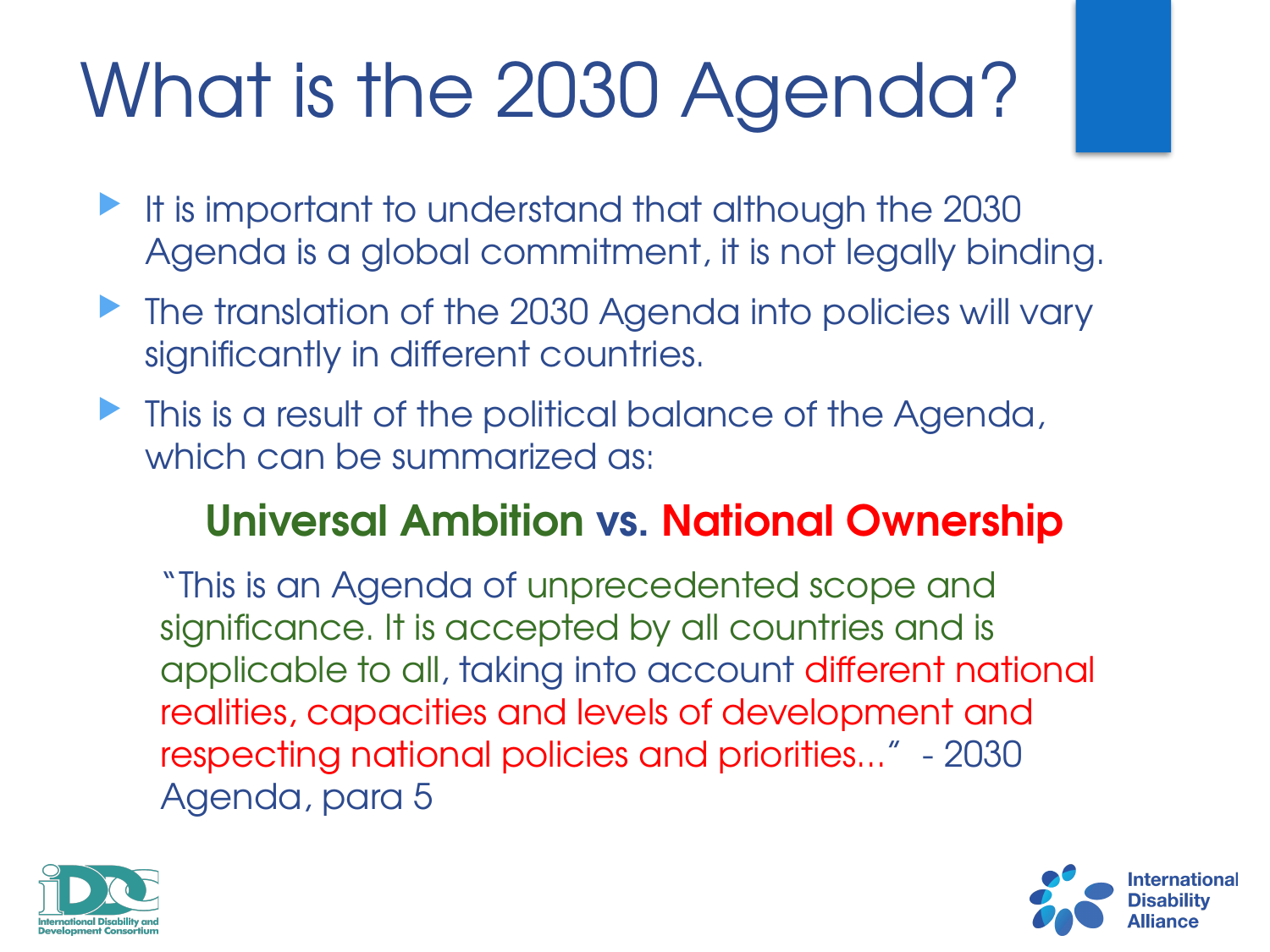

What is the 2030 Agenda?
It is important to understand that although the 2030 Agenda is a global commitment, it is not legally binding.
The translation of the 2030 Agenda into policies will vary significantly in different countries.
This is a result of the political balance of the Agenda, which can be summarized as:
Universal Ambition vs. National Ownership
“This is an Agenda of unprecedented scope and significance. It is accepted by all countries and is applicable to all, taking into account different national realities, capacities and levels of development and respecting national policies and priorities...”  - 2030 Agenda, para 5